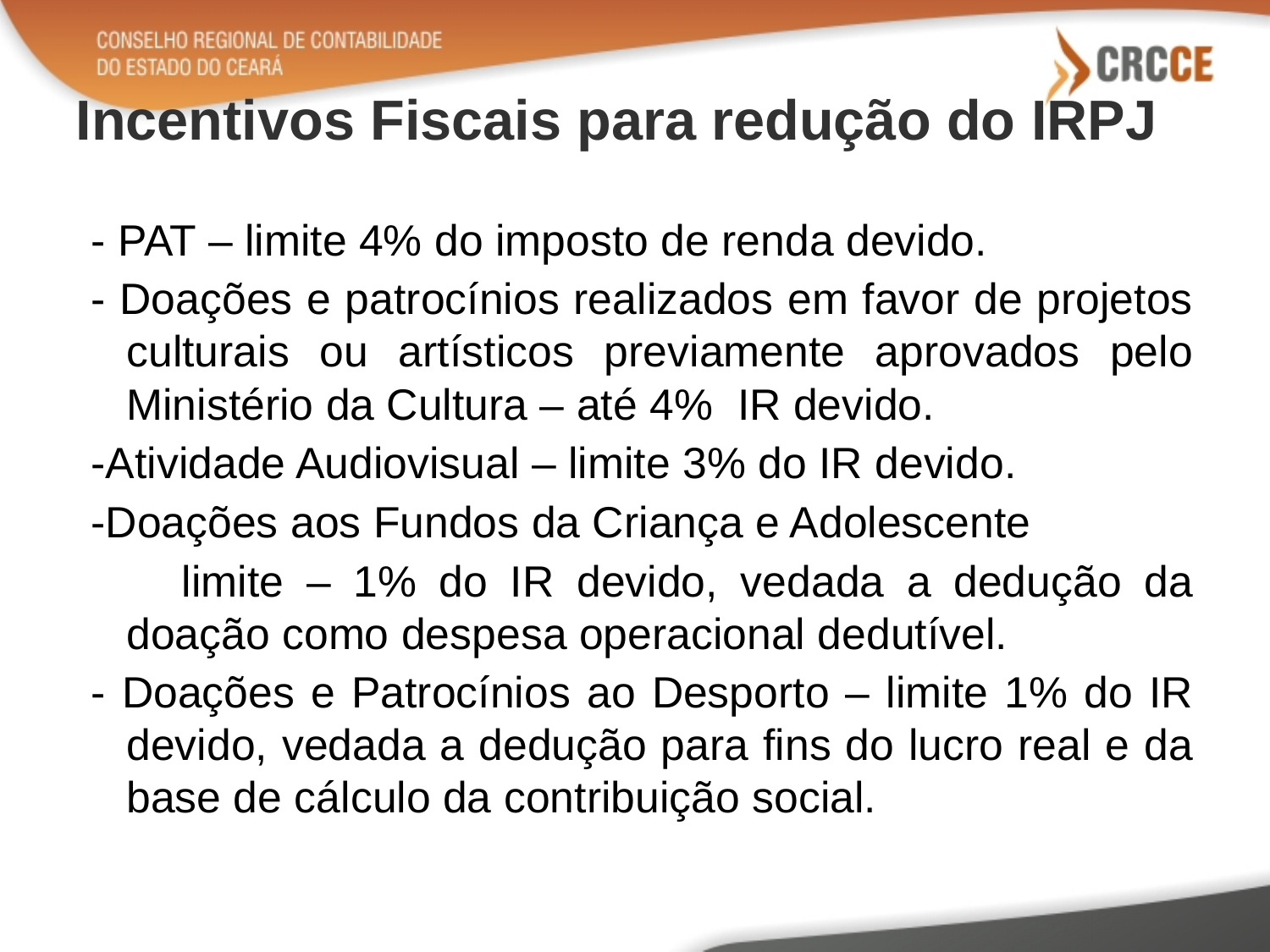

# Incentivos Fiscais para redução do IRPJ
- PAT – limite 4% do imposto de renda devido.
- Doações e patrocínios realizados em favor de projetos culturais ou artísticos previamente aprovados pelo Ministério da Cultura – até 4%  IR devido.
-Atividade Audiovisual – limite 3% do IR devido.
-Doações aos Fundos da Criança e Adolescente
    limite – 1% do IR devido, vedada a dedução da doação como despesa operacional dedutível.
- Doações e Patrocínios ao Desporto – limite 1% do IR devido, vedada a dedução para fins do lucro real e da base de cálculo da contribuição social.